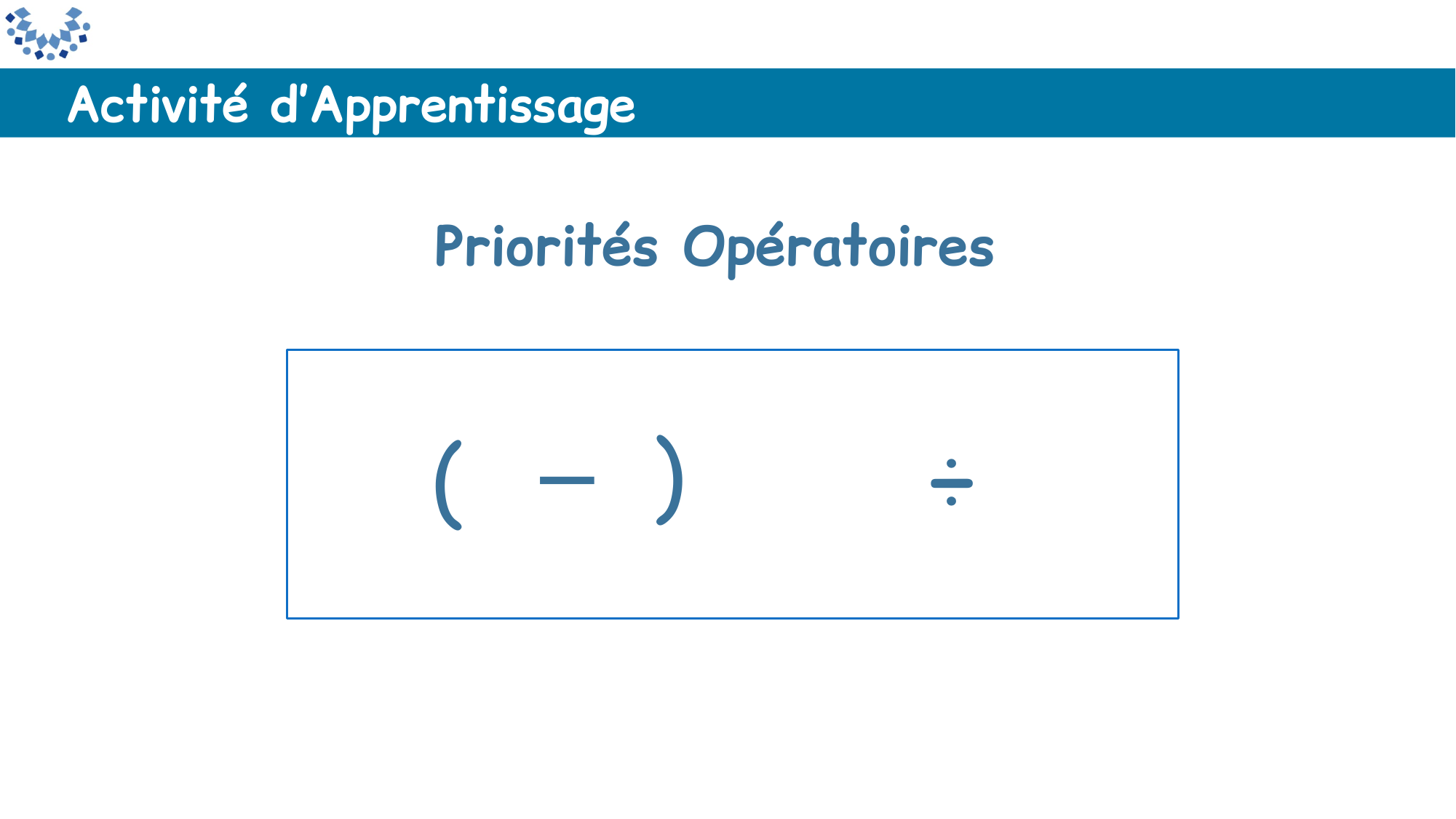

Activité d’Apprentissage
Priorités Opératoires

_
  )
÷
(